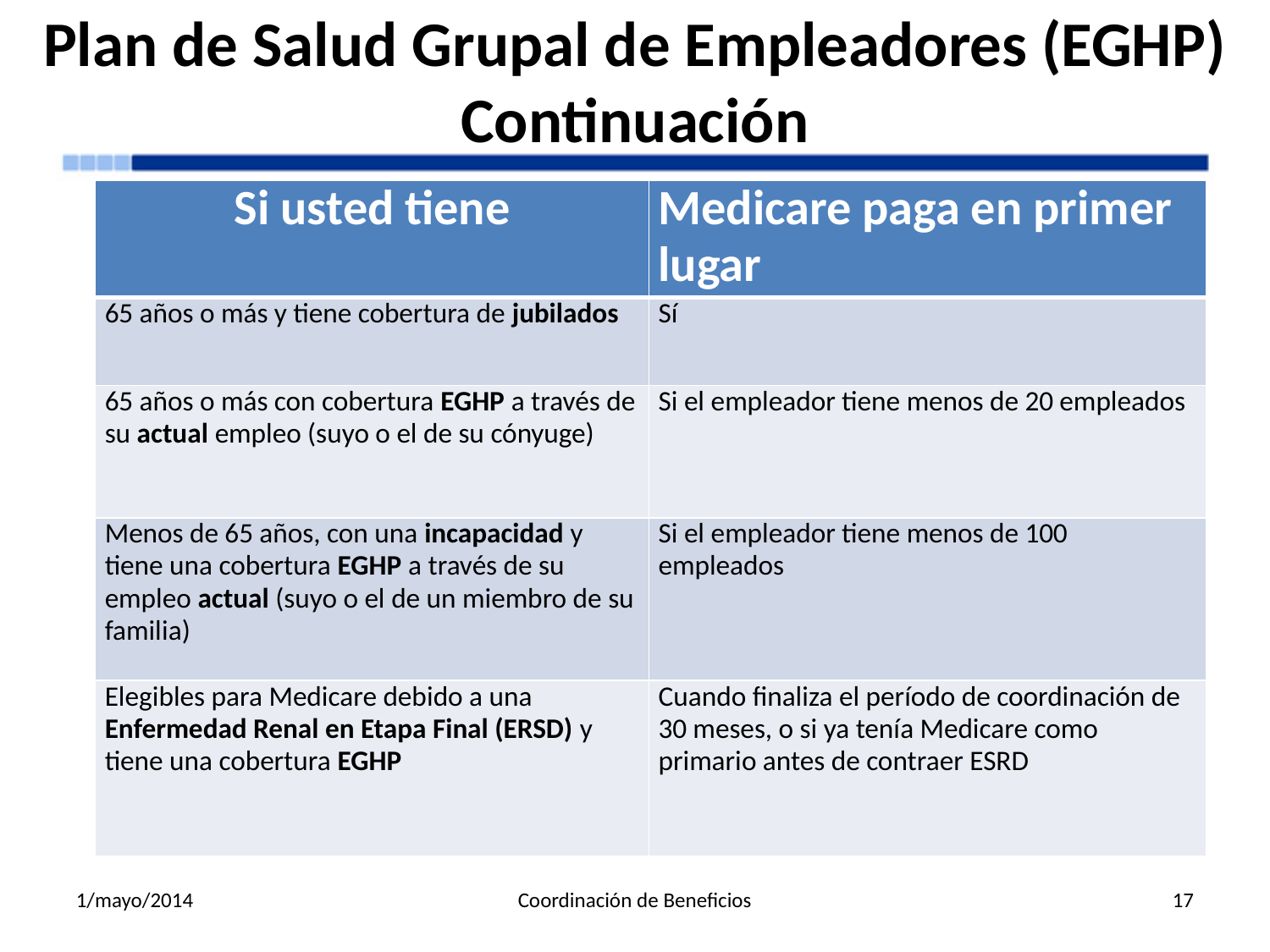

# Plan de Salud Grupal de Empleadores (EGHP) Continuación
| Si usted tiene | Medicare paga en primer lugar |
| --- | --- |
| 65 años o más y tiene cobertura de jubilados | Sí |
| 65 años o más con cobertura EGHP a través de su actual empleo (suyo o el de su cónyuge) | Si el empleador tiene menos de 20 empleados |
| Menos de 65 años, con una incapacidad y tiene una cobertura EGHP a través de su empleo actual (suyo o el de un miembro de su familia) | Si el empleador tiene menos de 100 empleados |
| Elegibles para Medicare debido a una Enfermedad Renal en Etapa Final (ERSD) y tiene una cobertura EGHP | Cuando finaliza el período de coordinación de 30 meses, o si ya tenía Medicare como primario antes de contraer ESRD |
1/mayo/2014
Coordinación de Beneficios
17